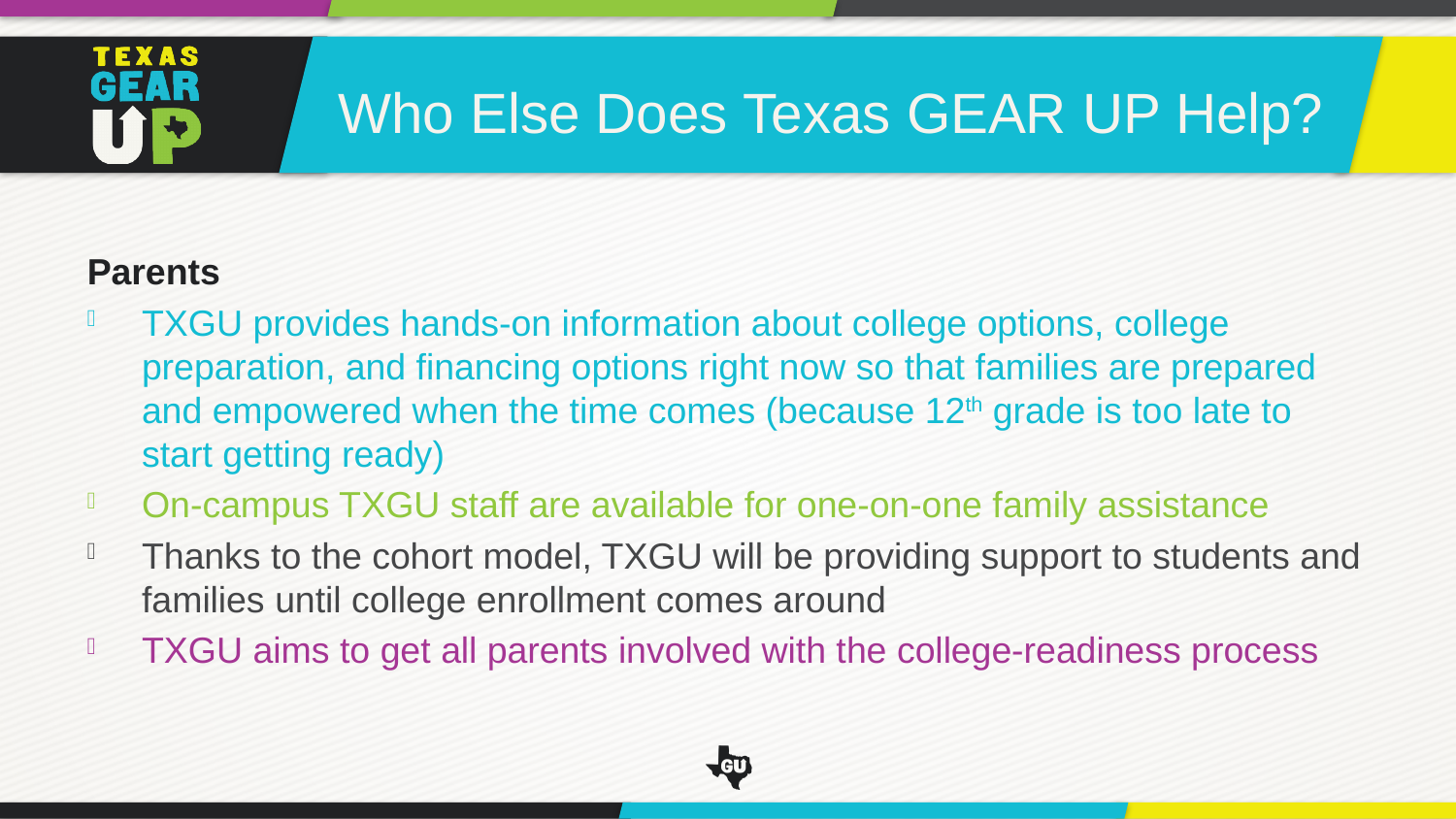

Who Else Does Texas GEAR UP Help?
Parents
TXGU provides hands-on information about college options, college preparation, and financing options right now so that families are prepared and empowered when the time comes (because 12th grade is too late to start getting ready)
On-campus TXGU staff are available for one-on-one family assistance
Thanks to the cohort model, TXGU will be providing support to students and families until college enrollment comes around
TXGU aims to get all parents involved with the college-readiness process